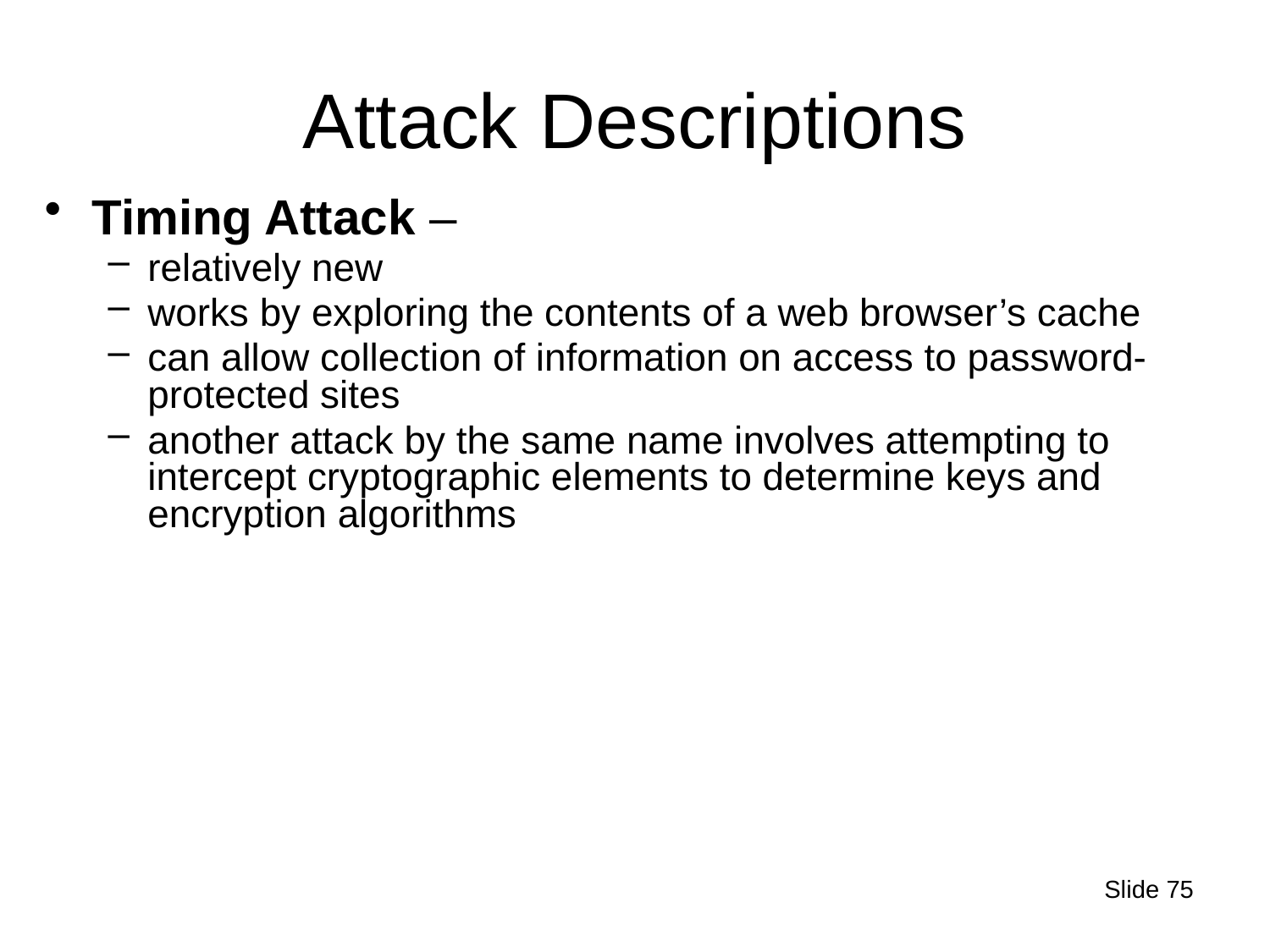

# Attack Descriptions
Timing Attack –
relatively new
works by exploring the contents of a web browser’s cache
can allow collection of information on access to password-protected sites
another attack by the same name involves attempting to intercept cryptographic elements to determine keys and encryption algorithms
 Slide 75